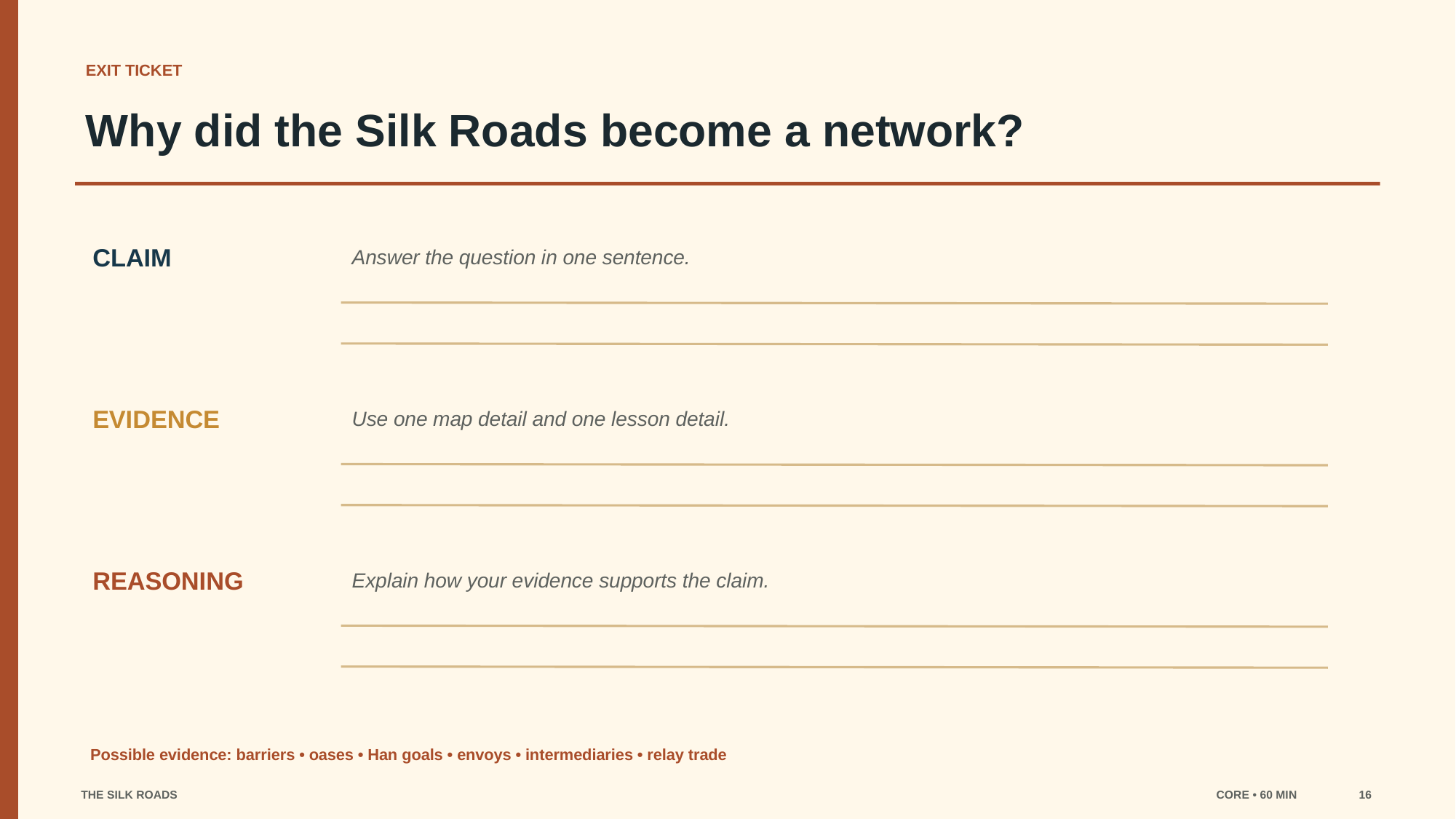

EXIT TICKET
Why did the Silk Roads become a network?

CLAIM
Answer the question in one sentence.

EVIDENCE
Use one map detail and one lesson detail.

REASONING
Explain how your evidence supports the claim.

Possible evidence: barriers • oases • Han goals • envoys • intermediaries • relay trade
THE SILK ROADS
CORE • 60 MIN
16